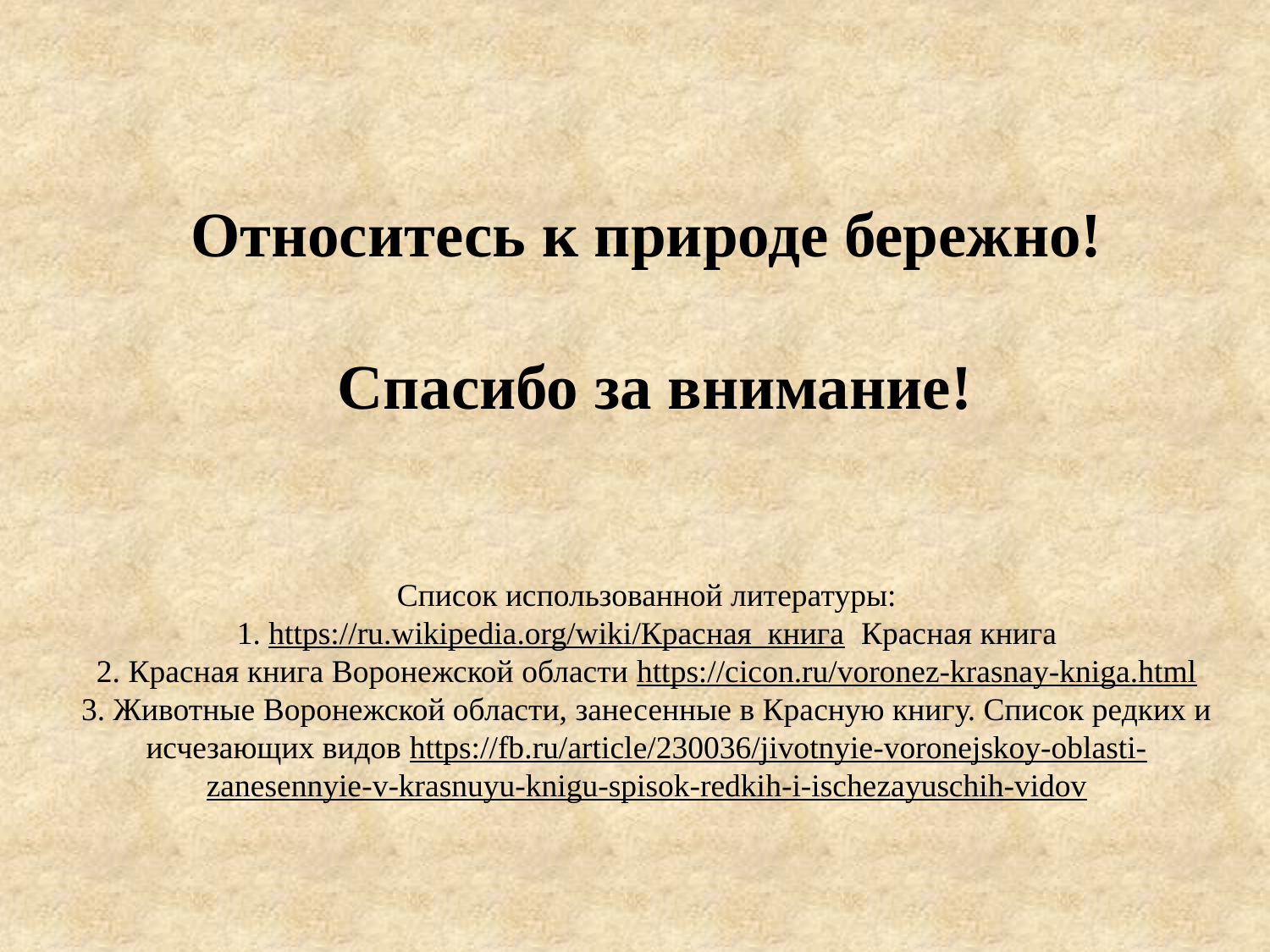

# Относитесь к природе бережно! Спасибо за внимание! Список использованной литературы: 1. https://ru.wikipedia.org/wiki/Красная_книга  Красная книга 2. Красная книга Воронежской области https://cicon.ru/voronez-krasnay-kniga.html 3. Животные Воронежской области, занесенные в Красную книгу. Список редких и исчезающих видов https://fb.ru/article/230036/jivotnyie-voronejskoy-oblasti-zanesennyie-v-krasnuyu-knigu-spisok-redkih-i-ischezayuschih-vidov